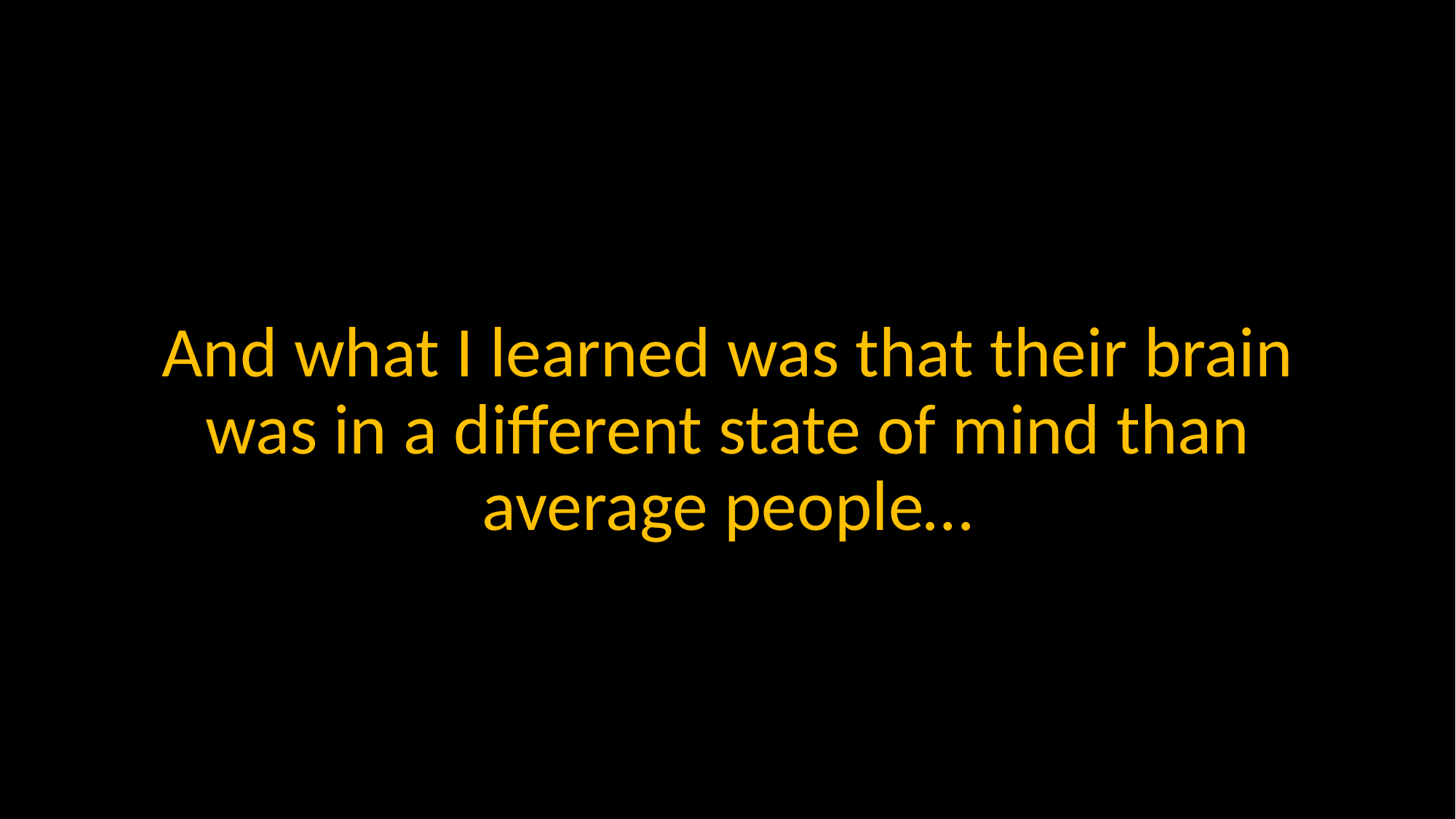

And what I learned was that their brain was in a different state of mind than average people…